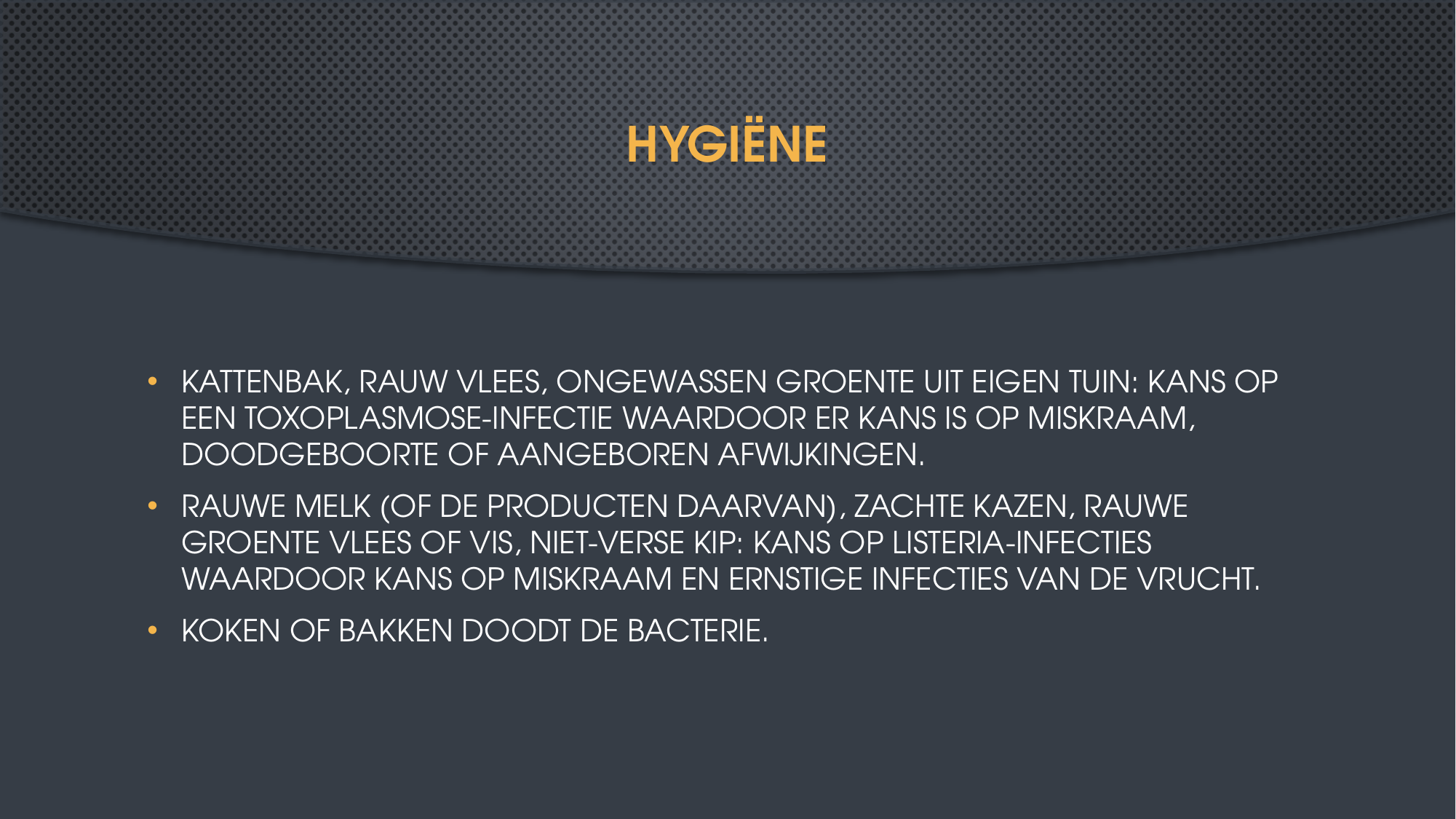

# Hygiëne
Kattenbak, rauw vlees, ongewassen groente uit eigen tuin: kans op een toxoplasmose-infectie waardoor er kans is op miskraam, doodgeboorte of aangeboren afwijkingen.
Rauwe melk (of de producten daarvan), zachte kazen, rauwe groente vlees of vis, niet-verse kip: kans op Listeria-infecties waardoor kans op miskraam en ernstige infecties van de vrucht.
Koken of bakken doodt de bacterie.